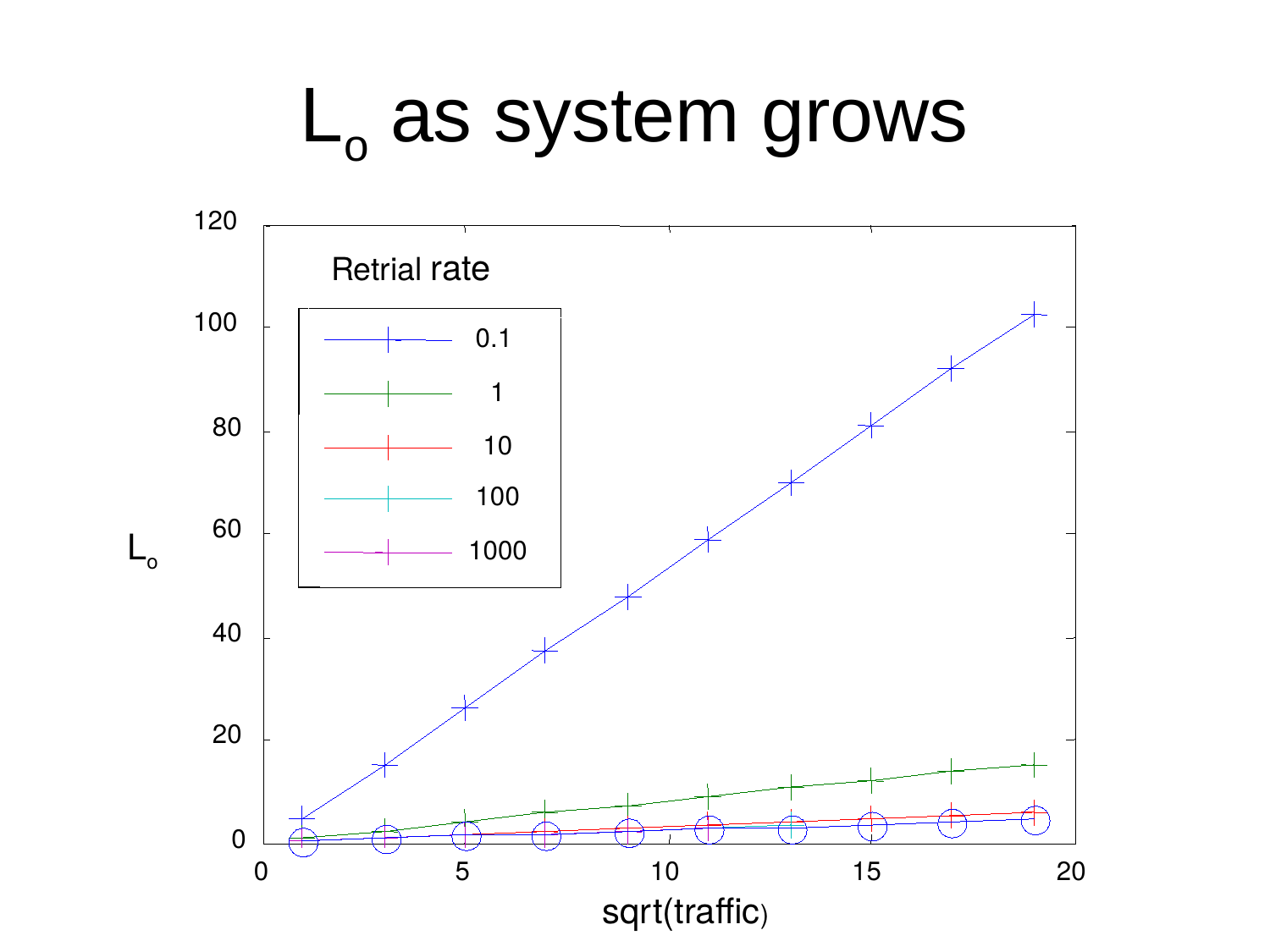

# Lo as system grows

120

Retrial rate

100

 0.1

   1

80

  10

 100

60
Lo

1000

40

20

0

0
5
10
15
20
sqrt(traffic)